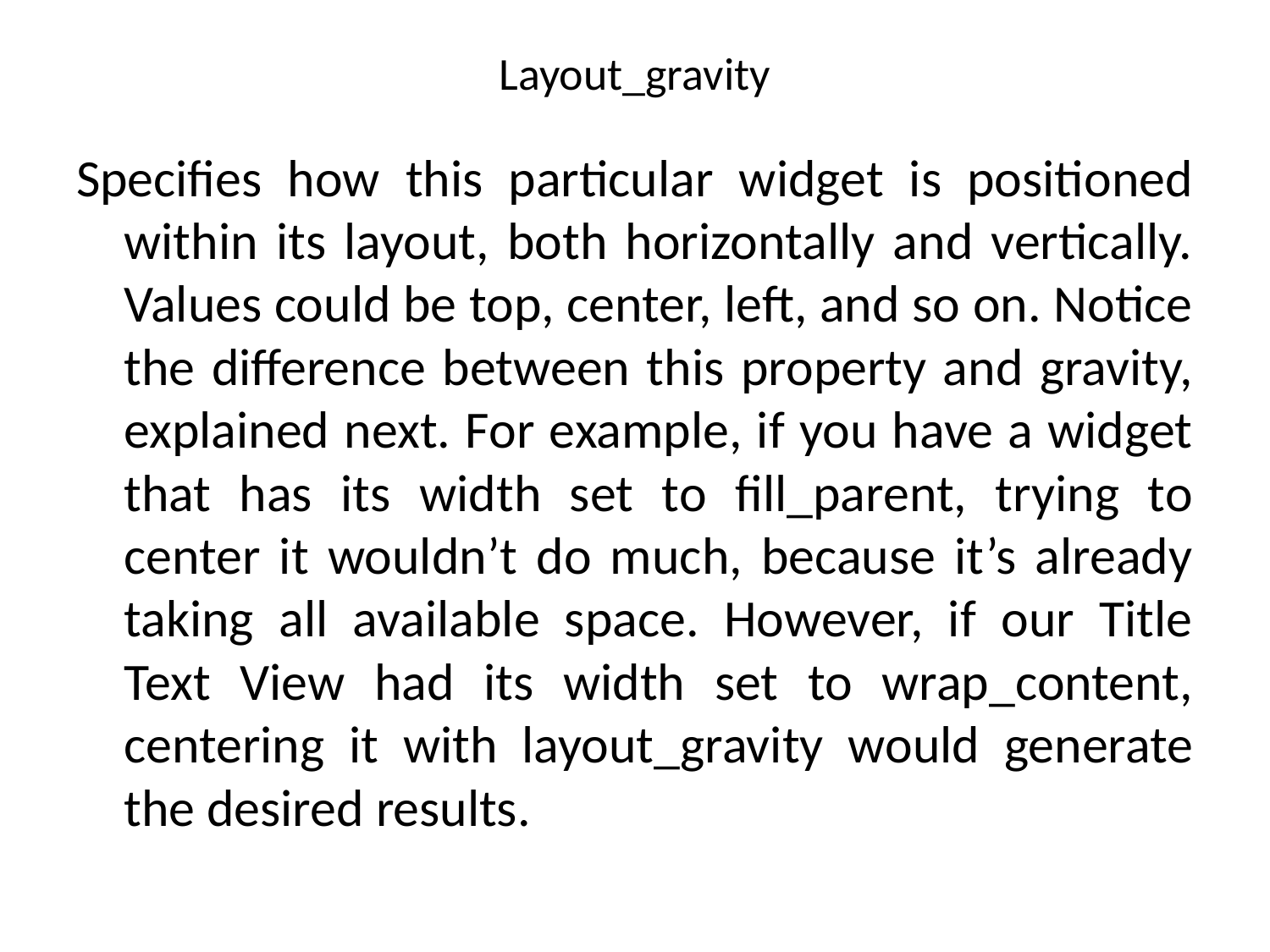

# Layout_gravity
Specifies how this particular widget is positioned within its layout, both horizontally and vertically. Values could be top, center, left, and so on. Notice the difference between this property and gravity, explained next. For example, if you have a widget that has its width set to fill_parent, trying to center it wouldn’t do much, because it’s already taking all available space. However, if our Title Text View had its width set to wrap_content, centering it with layout_gravity would generate the desired results.